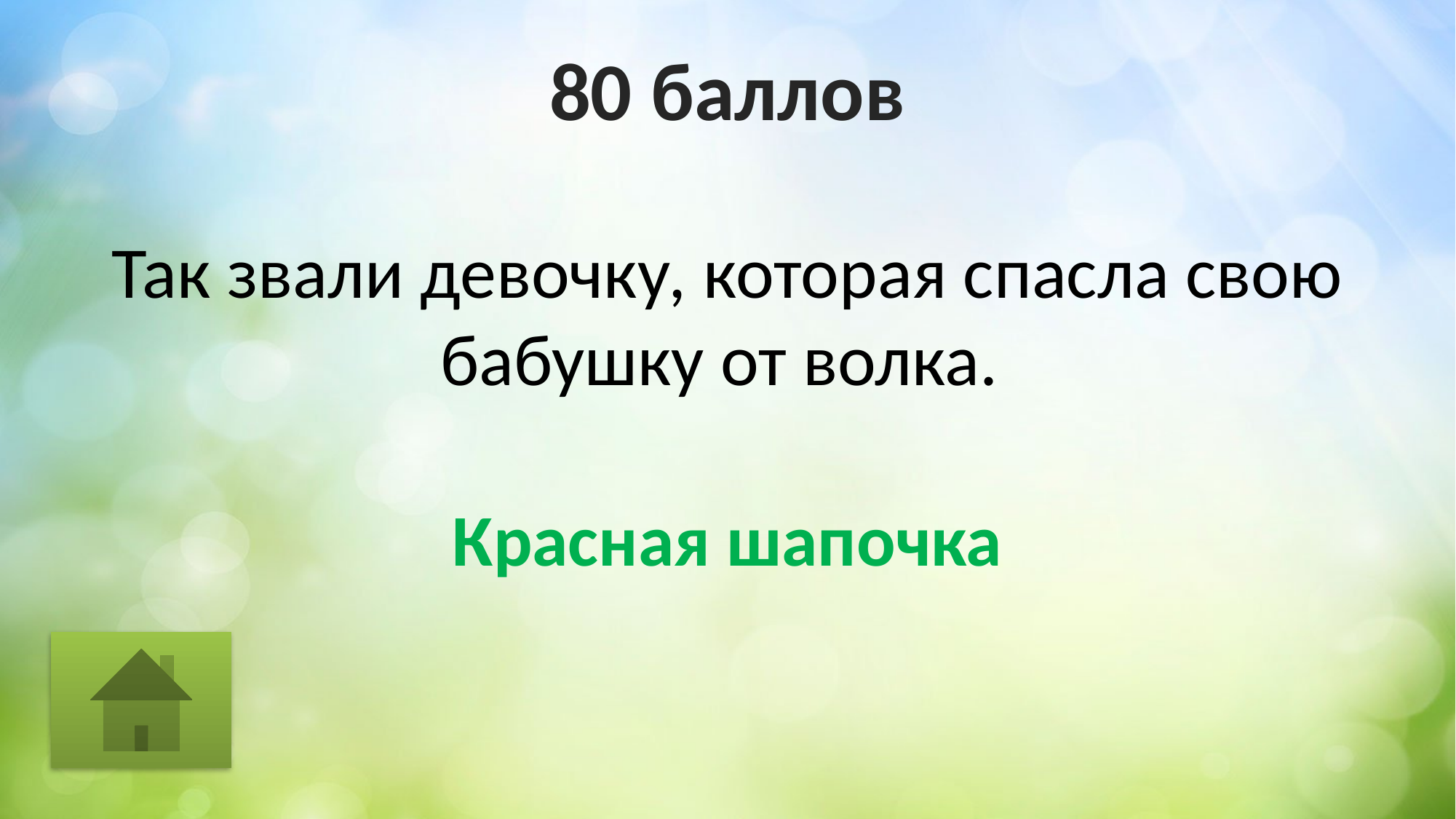

# 80 баллов
Так звали девочку, которая спасла свою бабушку от волка.
Красная шапочка